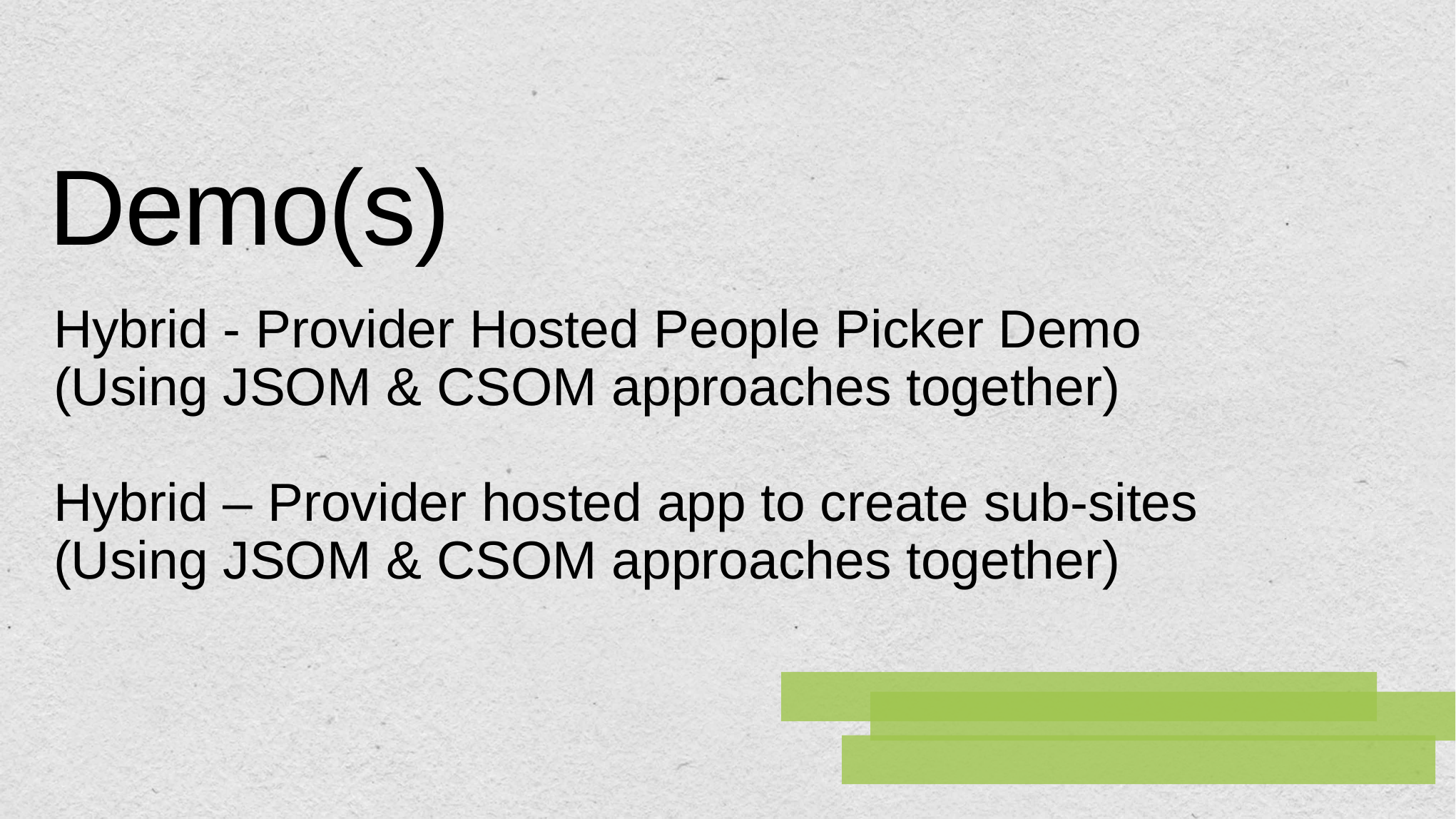

# Demo(s)
Hybrid - Provider Hosted People Picker Demo
(Using JSOM & CSOM approaches together)
Hybrid – Provider hosted app to create sub-sites
(Using JSOM & CSOM approaches together)